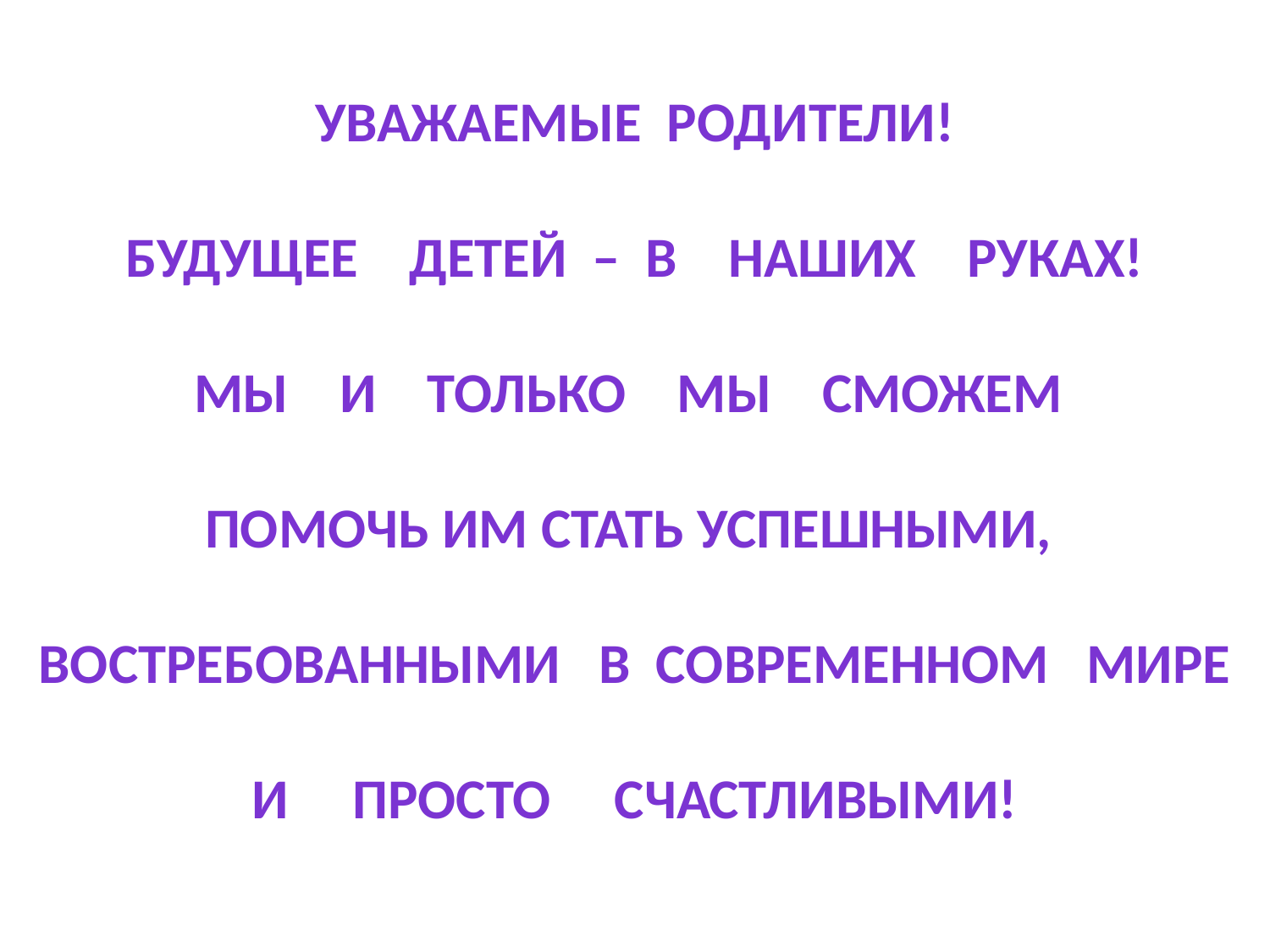

Уважаемые  родители!

Будущее    детей  –  в    наших    руках!

Мы    и    только    мы    сможем

Помочь им стать успешными,

Востребованными   в  современном   мире

И     просто     счастливыми!